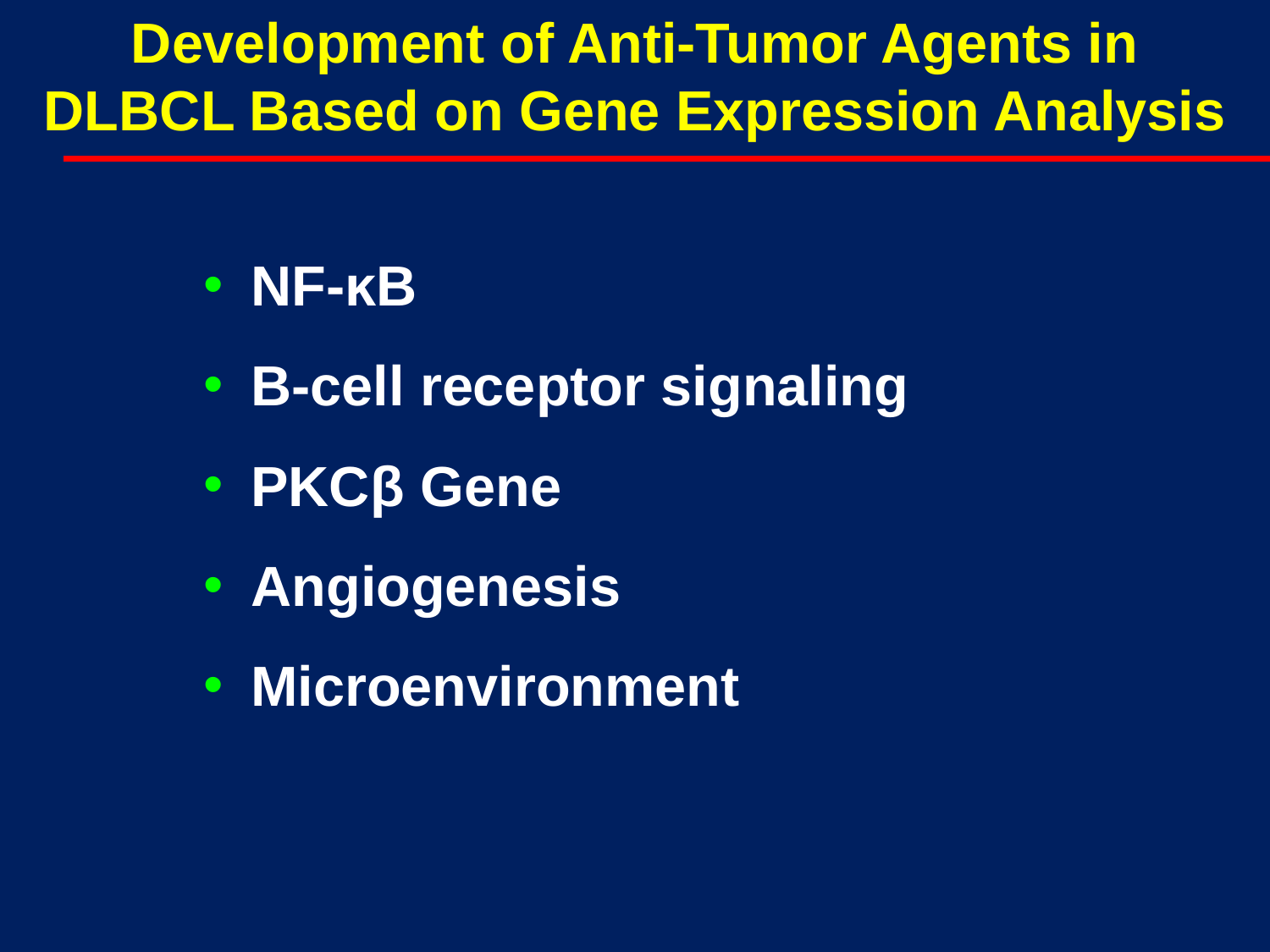

# Development of Anti-Tumor Agents in DLBCL Based on Gene Expression Analysis
NF-ĸB
B-cell receptor signaling
PKCβ Gene
Angiogenesis
Microenvironment